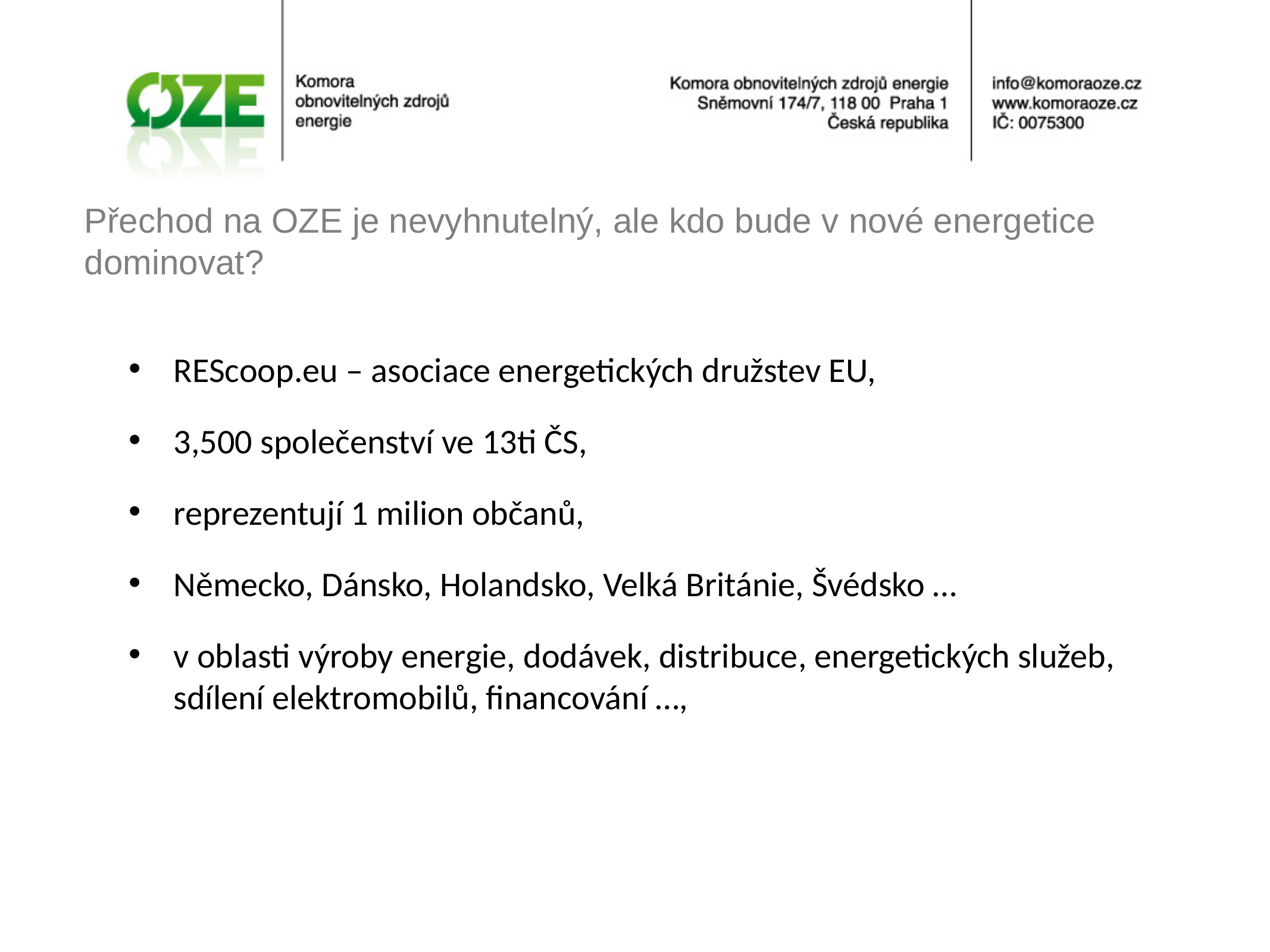

# Přechod na OZE je nevyhnutelný, ale kdo bude v nové energetice dominovat?
REScoop.eu – asociace energetických družstev EU,
3,500 společenství ve 13ti ČS,
reprezentují 1 milion občanů,
Německo, Dánsko, Holandsko, Velká Británie, Švédsko …
v oblasti výroby energie, dodávek, distribuce, energetických služeb, sdílení elektromobilů, financování …,